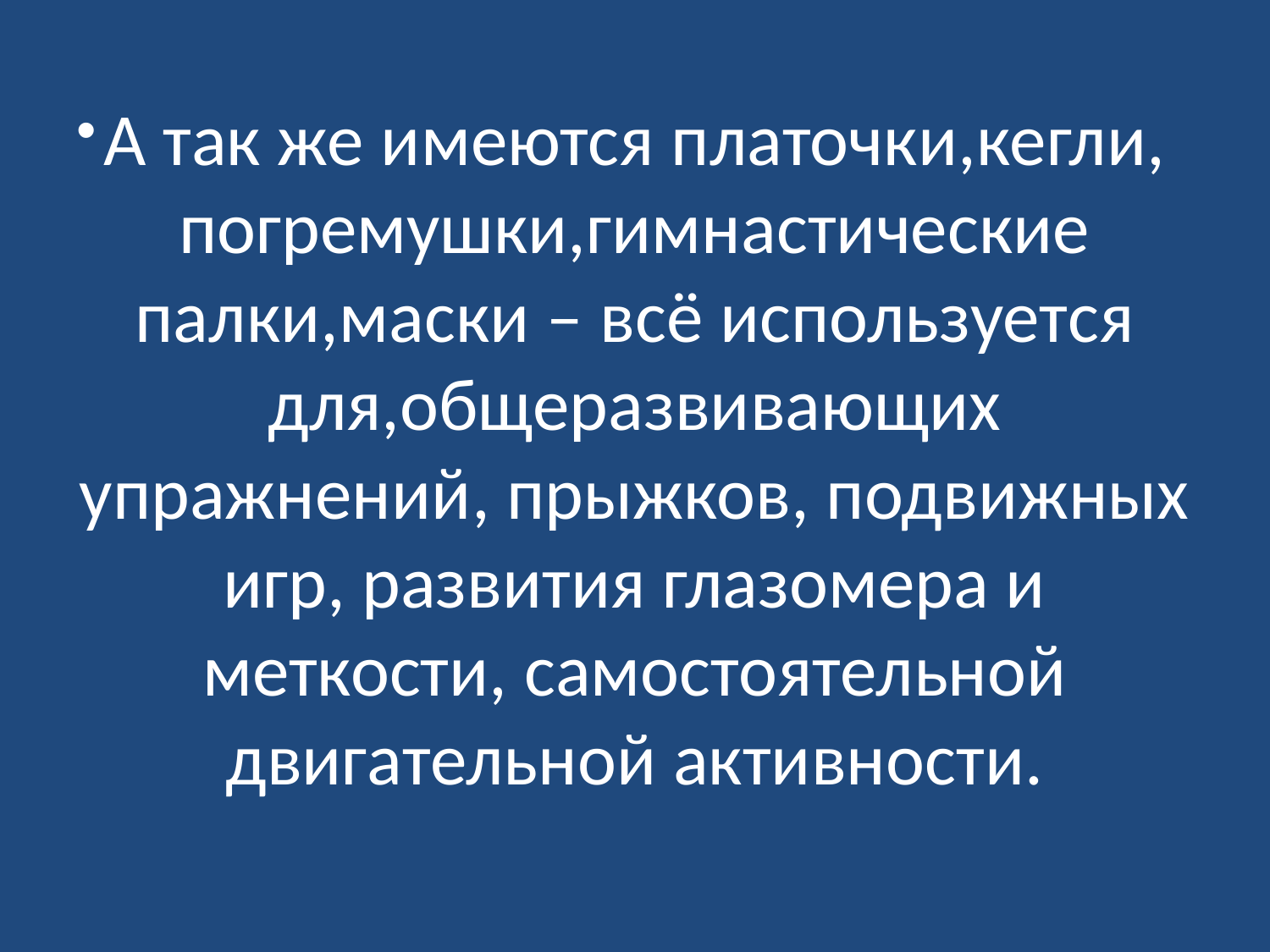

# А так же имеются платочки,кегли, погремушки,гимнастические палки,маски – всё используется для,общеразвивающих упражнений, прыжков, подвижных игр, развития глазомера и меткости, самостоятельной двигательной активности.